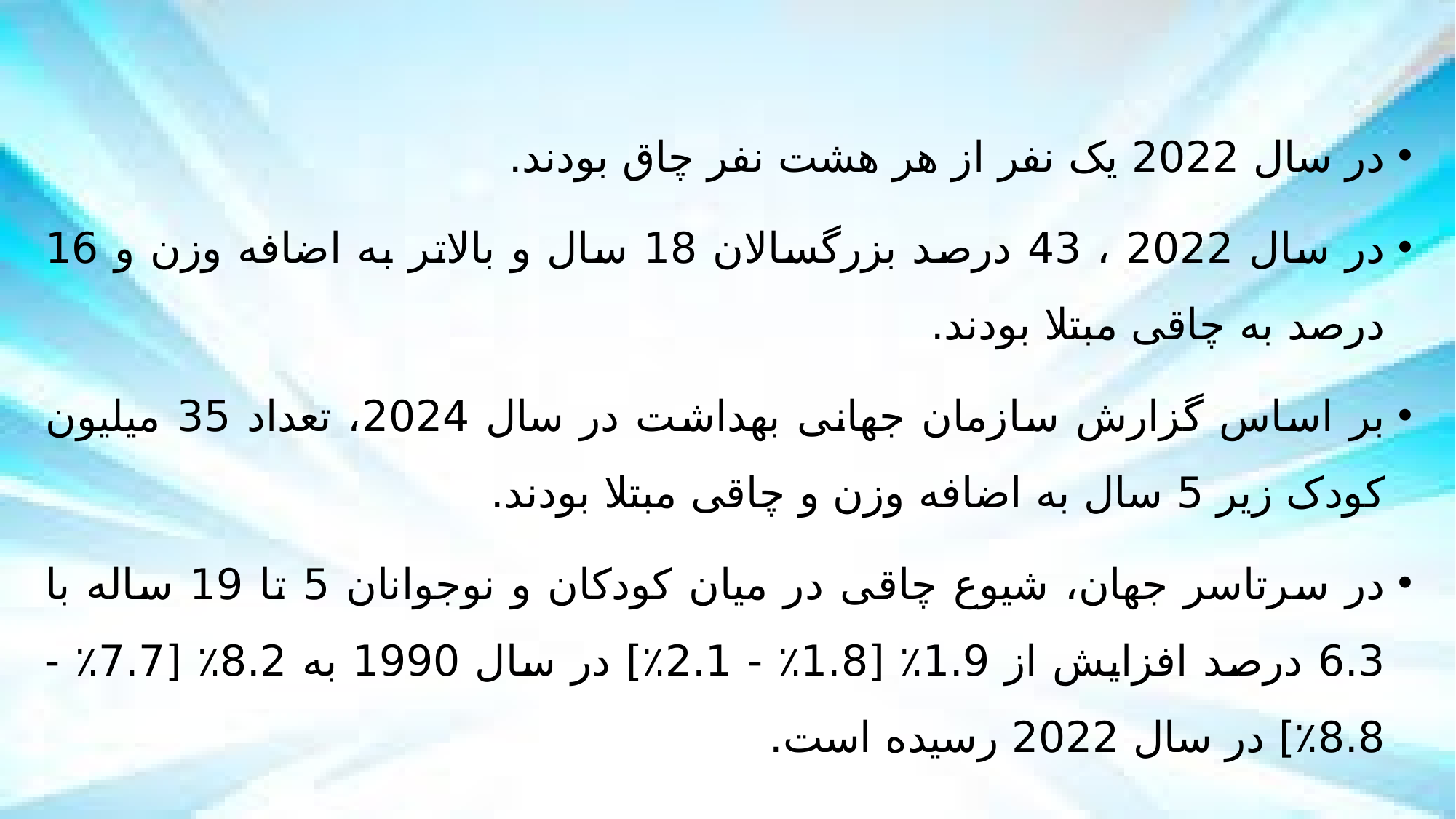

در سال 2022 یک نفر از هر هشت نفر چاق بودند.
در سال 2022 ، 43 درصد بزرگسالان 18 سال و بالاتر به اضافه وزن و 16 درصد به چاقی مبتلا بودند.
بر اساس گزارش سازمان جهانی بهداشت در سال 2024، تعداد 35 میلیون کودک زیر 5 سال به اضافه وزن و چاقی مبتلا بودند.
در سرتاسر جهان، شیوع چاقی در میان کودکان و نوجوانان 5 تا 19 ساله با 6.3 درصد افزایش از 1.9٪ [1.8٪ - 2.1٪] در سال 1990 به 8.2٪ [7.7٪ - 8.8٪] در سال 2022 رسیده است.